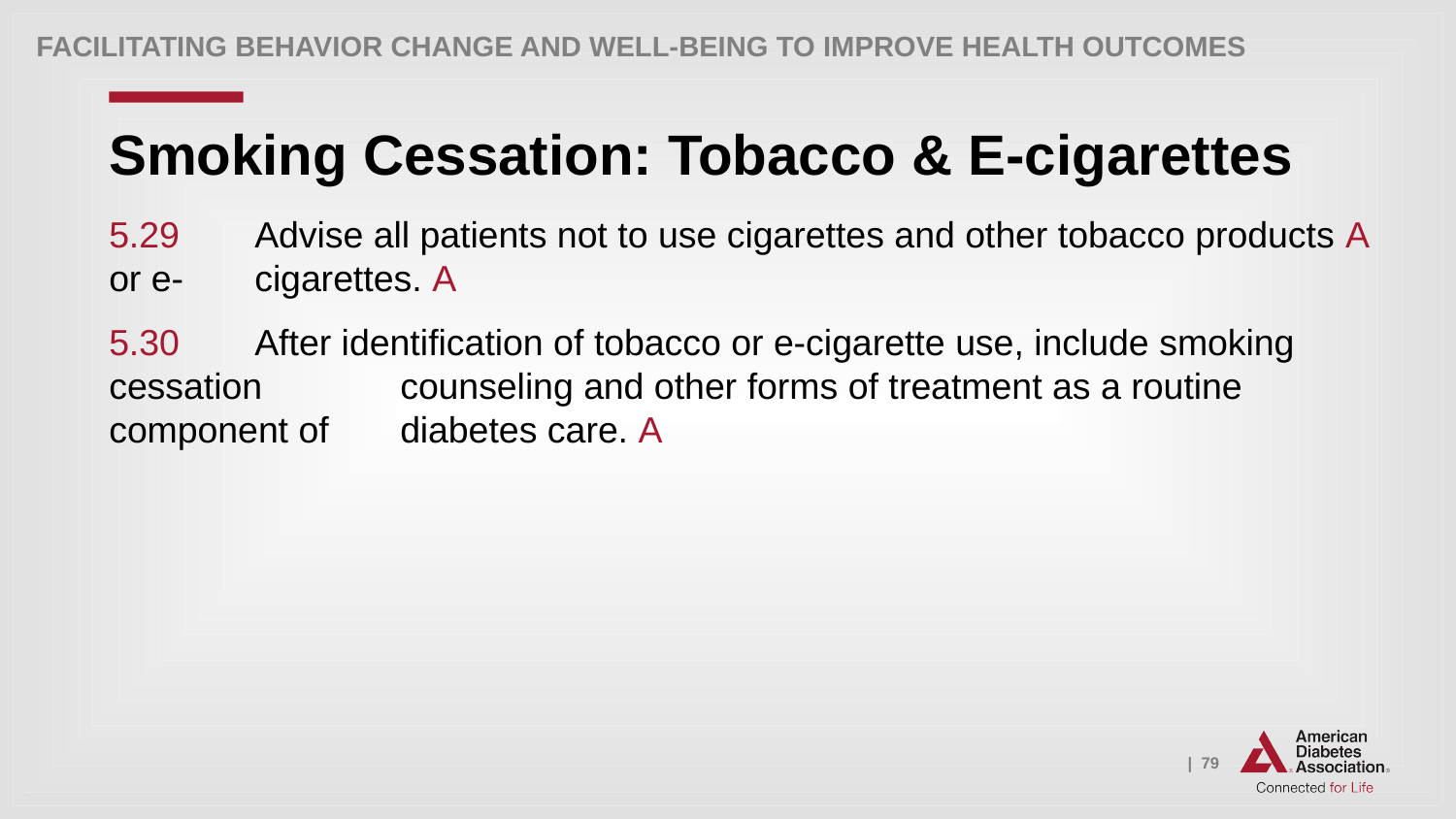

Facilitating Behavior Change and Well-being to Improve Health Outcomes
# Smoking Cessation: Tobacco & E-cigarettes
5.29 	Advise all patients not to use cigarettes and other tobacco products A or e-	cigarettes. A
5.30 	After identification of tobacco or e-cigarette use, include smoking cessation 	counseling and other forms of treatment as a routine component of 	diabetes care. A